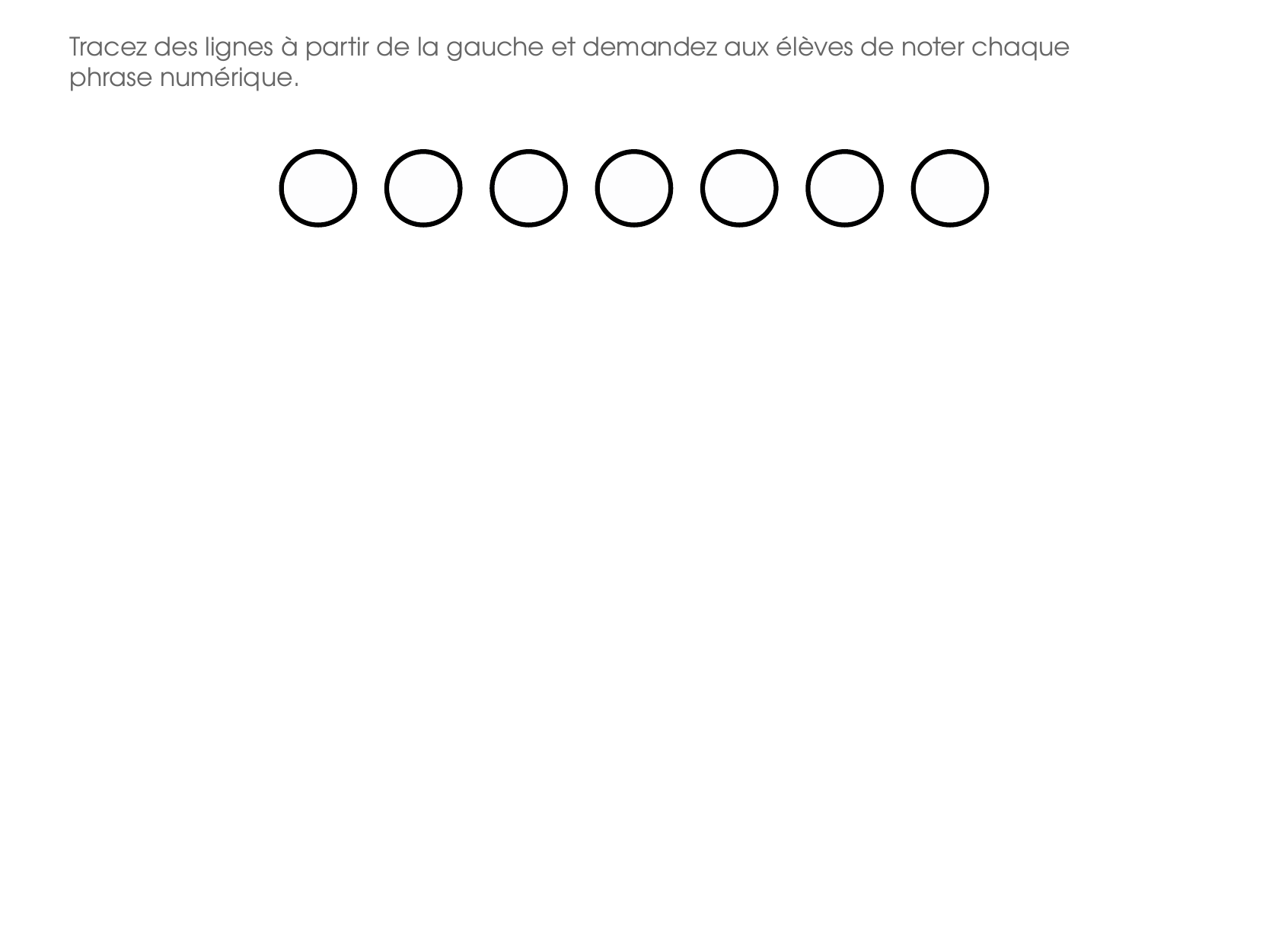

Tracez des lignes à partir de la gauche et demandez aux élèves de noter chaque phrase numérique.